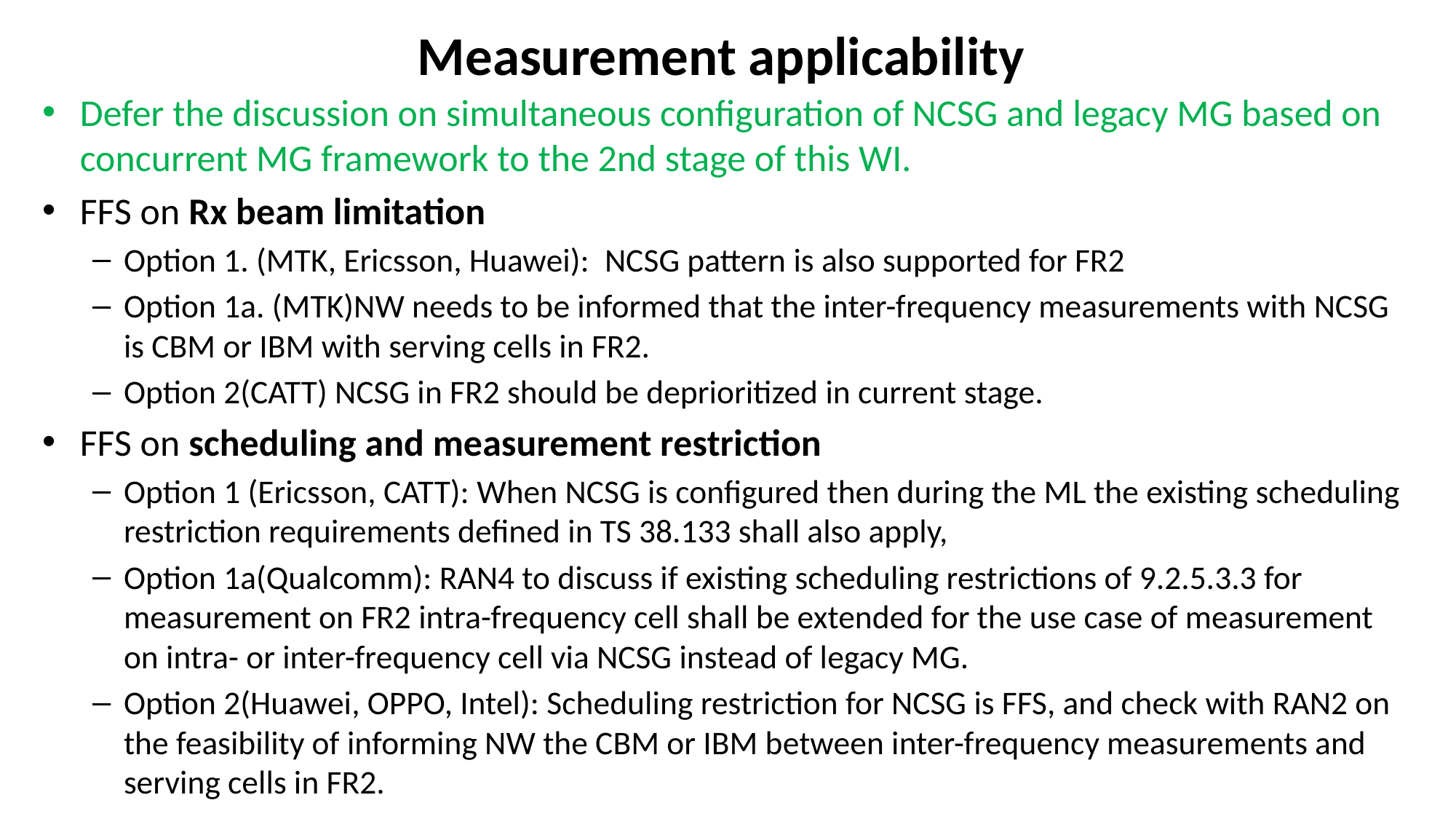

# Measurement applicability
Defer the discussion on simultaneous configuration of NCSG and legacy MG based on concurrent MG framework to the 2nd stage of this WI.
FFS on Rx beam limitation
Option 1. (MTK, Ericsson, Huawei):  NCSG pattern is also supported for FR2
Option 1a. (MTK)NW needs to be informed that the inter-frequency measurements with NCSG is CBM or IBM with serving cells in FR2.
Option 2(CATT) NCSG in FR2 should be deprioritized in current stage.
FFS on scheduling and measurement restriction
Option 1 (Ericsson, CATT): When NCSG is configured then during the ML the existing scheduling restriction requirements defined in TS 38.133 shall also apply,
Option 1a(Qualcomm): RAN4 to discuss if existing scheduling restrictions of 9.2.5.3.3 for measurement on FR2 intra-frequency cell shall be extended for the use case of measurement on intra- or inter-frequency cell via NCSG instead of legacy MG.
Option 2(Huawei, OPPO, Intel): Scheduling restriction for NCSG is FFS, and check with RAN2 on the feasibility of informing NW the CBM or IBM between inter-frequency measurements and serving cells in FR2.